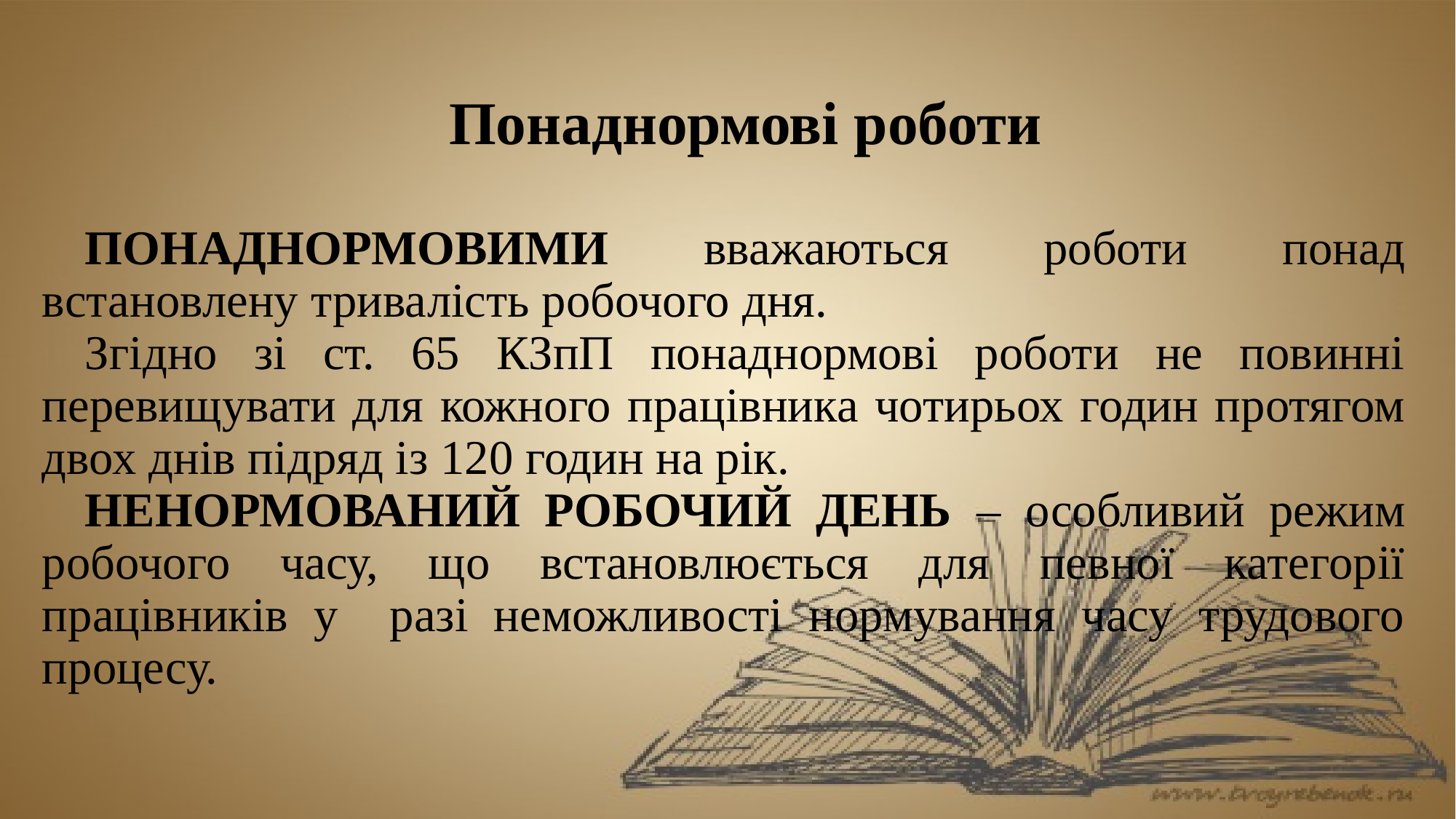

Понаднормові роботи

ПОНАДНОРМОВИМИ вважаються роботи понад встановлену тривалість робочого дня.
Згідно зі ст. 65 КЗпП понаднормові роботи не повинні перевищувати для кожного працівника чотирьох годин протягом двох днів підряд із 120 годин на рік.
НЕНОРМОВАНИЙ РОБОЧИЙ ДЕНЬ – особливий режим робочого часу, що встановлюється для певної категорії працівників у  разі неможливості нормування часу трудового процесу.